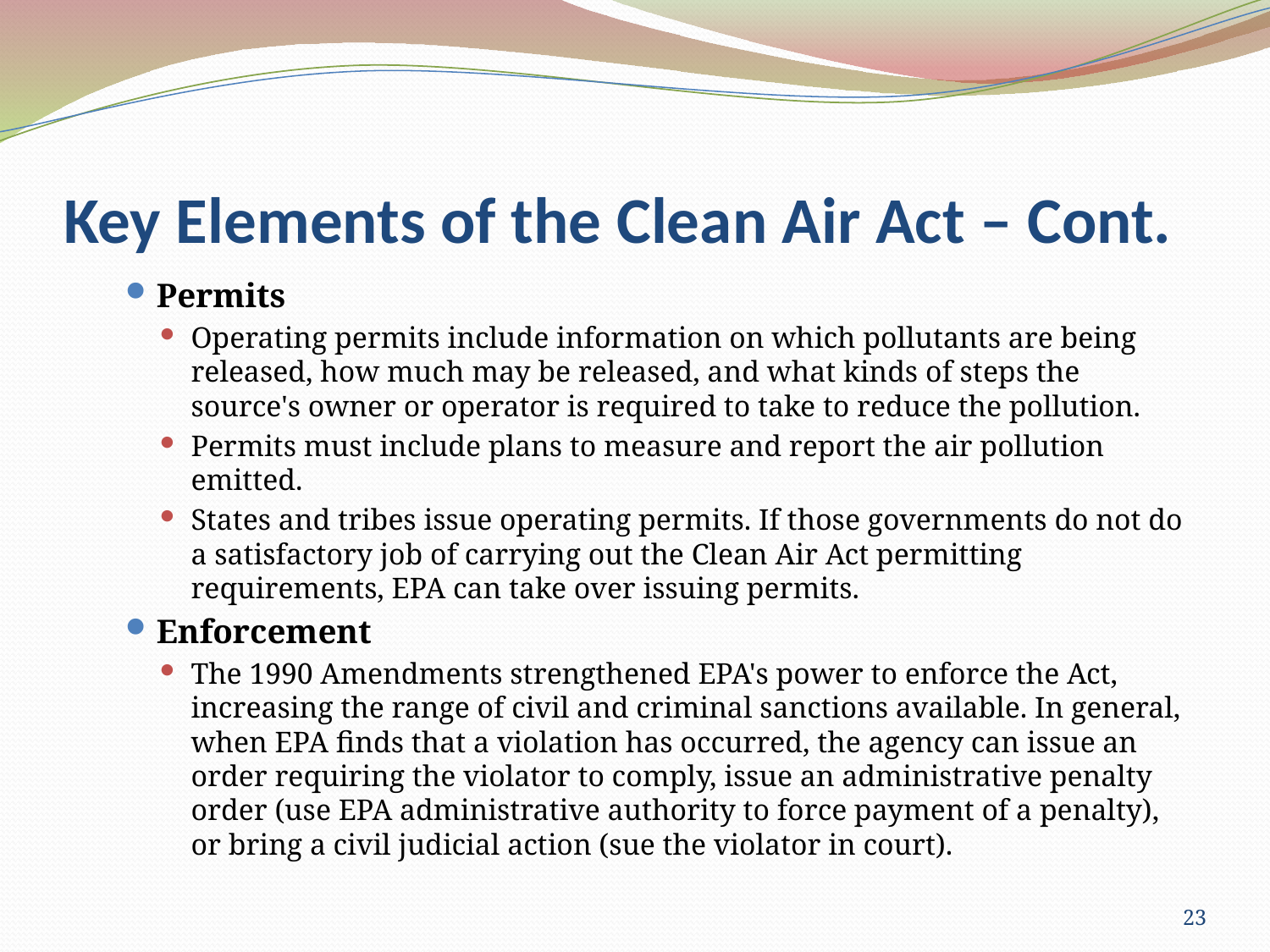

# Key Elements of the Clean Air Act – Cont.
Permits
Operating permits include information on which pollutants are being released, how much may be released, and what kinds of steps the source's owner or operator is required to take to reduce the pollution.
Permits must include plans to measure and report the air pollution emitted.
States and tribes issue operating permits. If those governments do not do a satisfactory job of carrying out the Clean Air Act permitting requirements, EPA can take over issuing permits.
Enforcement
The 1990 Amendments strengthened EPA's power to enforce the Act, increasing the range of civil and criminal sanctions available. In general, when EPA finds that a violation has occurred, the agency can issue an order requiring the violator to comply, issue an administrative penalty order (use EPA administrative authority to force payment of a penalty), or bring a civil judicial action (sue the violator in court).
23